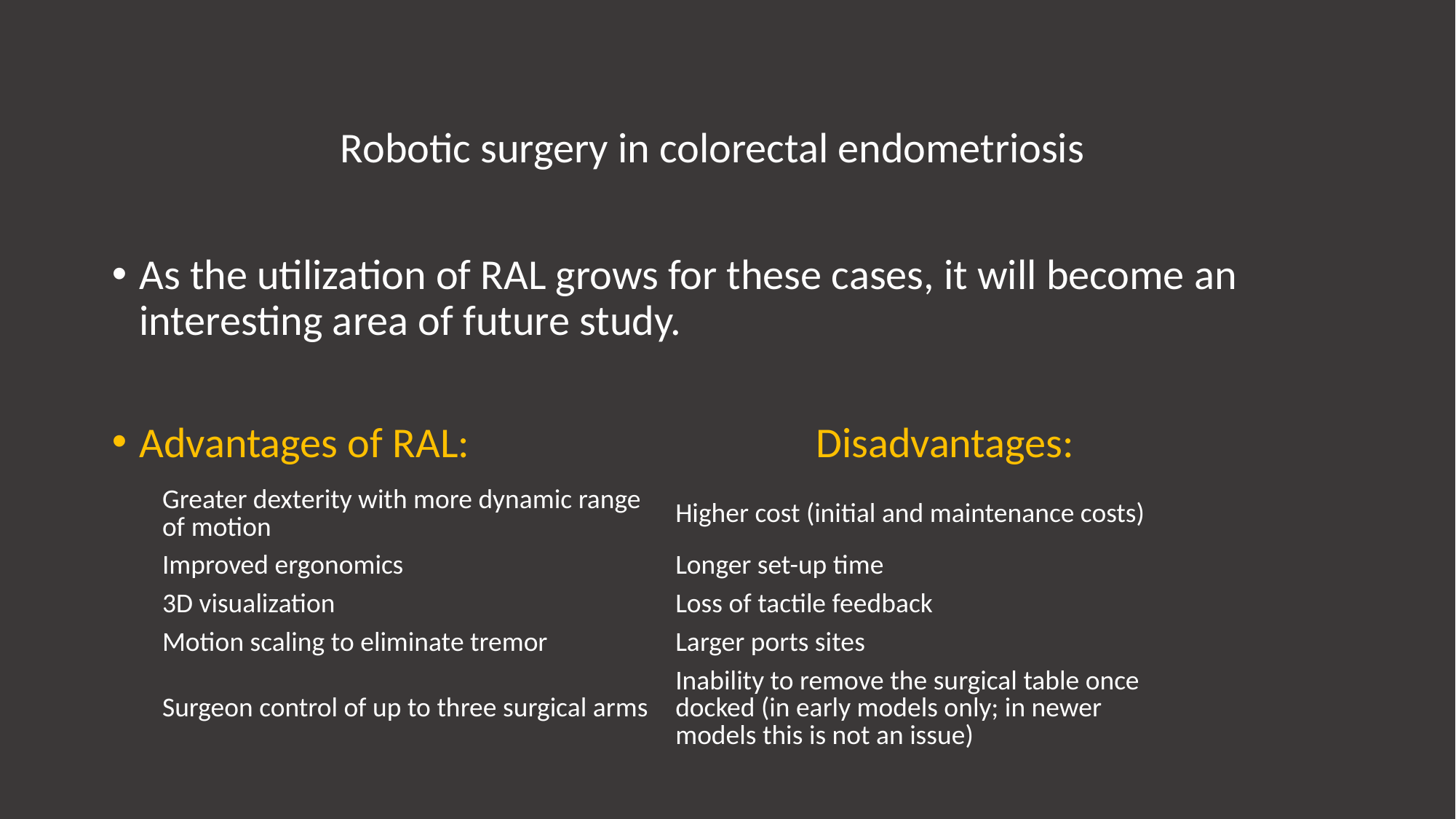

# Robotic surgery in colorectal endometriosis
As the utilization of RAL grows for these cases, it will become an interesting area of future study.

Advantages of RAL:                                    Disadvantages:

| Greater dexterity with more dynamic range of motion | Higher cost (initial and maintenance costs) |
| --- | --- |
| Improved ergonomics | Longer set-up time |
| 3D visualization | Loss of tactile feedback |
| Motion scaling to eliminate tremor | Larger ports sites |
| Surgeon control of up to three surgical arms | Inability to remove the surgical table once docked (in early models only; in newer models this is not an issue) |